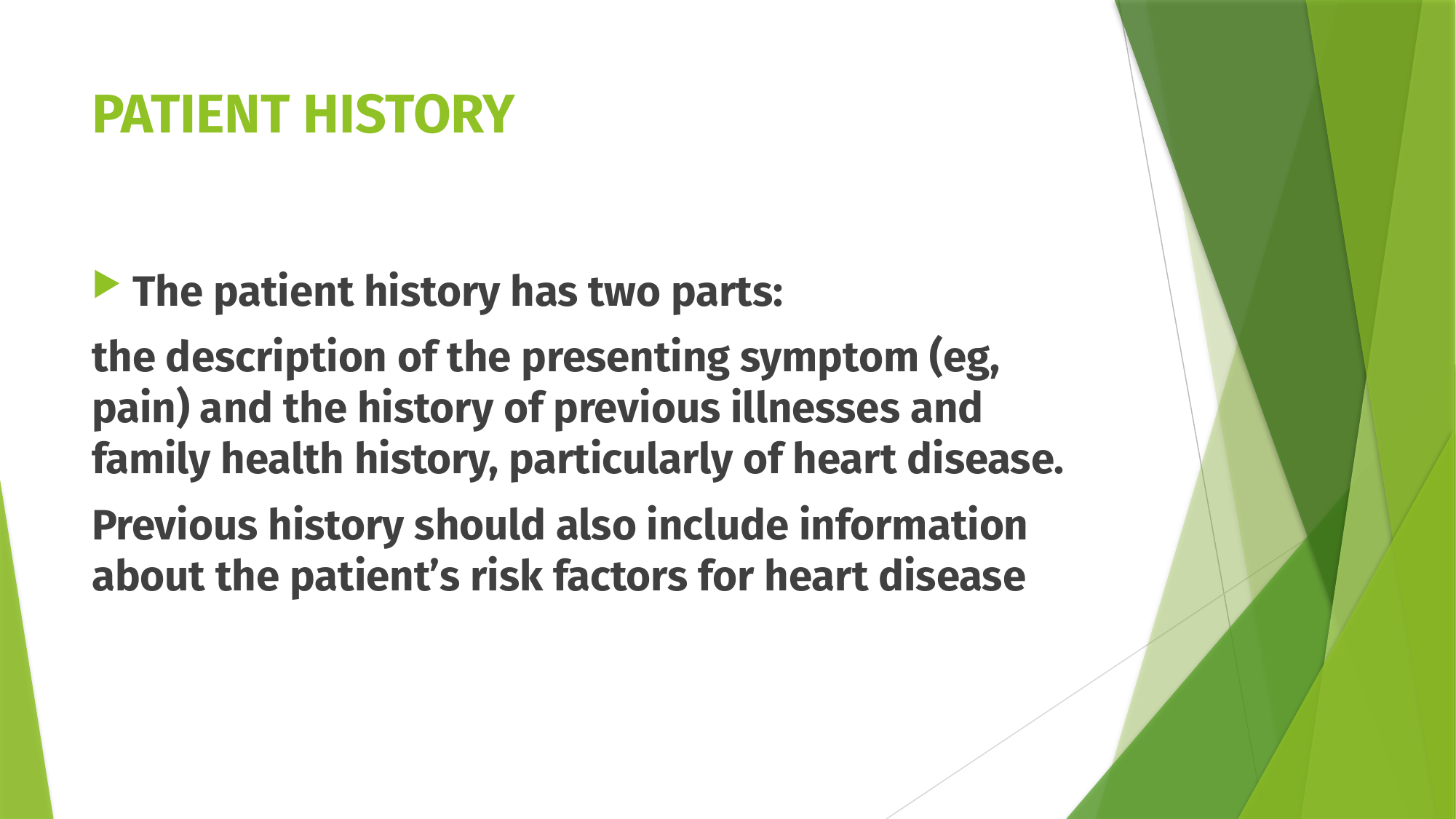

# PATIENT HISTORY
The patient history has two parts:
the description of the presenting symptom (eg, pain) and the history of previous illnesses and family health history, particularly of heart disease.
Previous history should also include information about the patient’s risk factors for heart disease